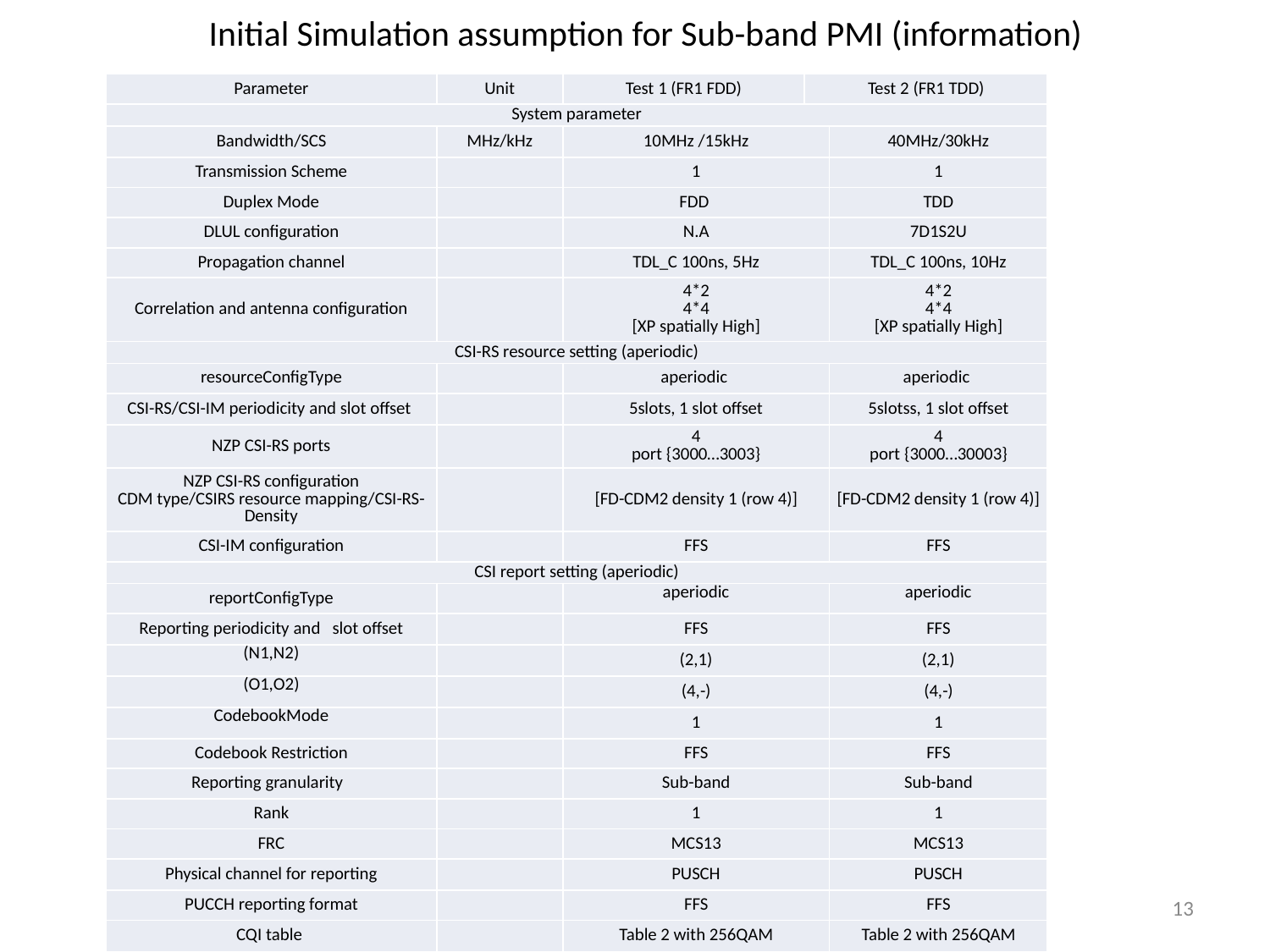

# Initial Simulation assumption for Sub-band PMI (information)
| Parameter | Unit | Test 1 (FR1 FDD) | Test 2 (FR1 TDD) |  |
| --- | --- | --- | --- | --- |
| System parameter |  |  |  |  |
| Bandwidth/SCS | MHz/kHz | 10MHz /15kHz |  | 40MHz/30kHz |
| Transmission Scheme |  | 1 |  | 1 |
| Duplex Mode |  | FDD |  | TDD |
| DLUL configuration |  | N.A |  | 7D1S2U |
| Propagation channel |  | TDL\_C 100ns, 5Hz |  | TDL\_C 100ns, 10Hz |
| Correlation and antenna configuration |  | 4\*2 4\*4 [XP spatially High] |  | 4\*2 4\*4 [XP spatially High] |
| CSI-RS resource setting (aperiodic) |  |  |  |  |
| resourceConfigType |  | aperiodic |  | aperiodic |
| CSI-RS/CSI-IM periodicity and slot offset |  | 5slots, 1 slot offset |  | 5slotss, 1 slot offset |
| NZP CSI-RS ports |  | 4 port {3000…3003} |  | 4 port {3000…30003} |
| NZP CSI-RS configuration CDM type/CSIRS resource mapping/CSI-RS-Density |  | [FD-CDM2 density 1 (row 4)] |  | [FD-CDM2 density 1 (row 4)] |
| CSI-IM configuration |  | FFS |  | FFS |
| CSI report setting (aperiodic) |  |  |  |  |
| reportConfigType |  | aperiodic |  | aperiodic |
| Reporting periodicity and slot offset |  | FFS |  | FFS |
| (N1,N2) |  | (2,1) |  | (2,1) |
| (O1,O2) |  | (4,-) |  | (4,-) |
| CodebookMode |  | 1 |  | 1 |
| Codebook Restriction |  | FFS |  | FFS |
| Reporting granularity |  | Sub-band |  | Sub-band |
| Rank |  | 1 |  | 1 |
| FRC |  | MCS13 |  | MCS13 |
| Physical channel for reporting |  | PUSCH |  | PUSCH |
| PUCCH reporting format |  | FFS |  | FFS |
| CQI table |  | Table 2 with 256QAM |  | Table 2 with 256QAM |
13